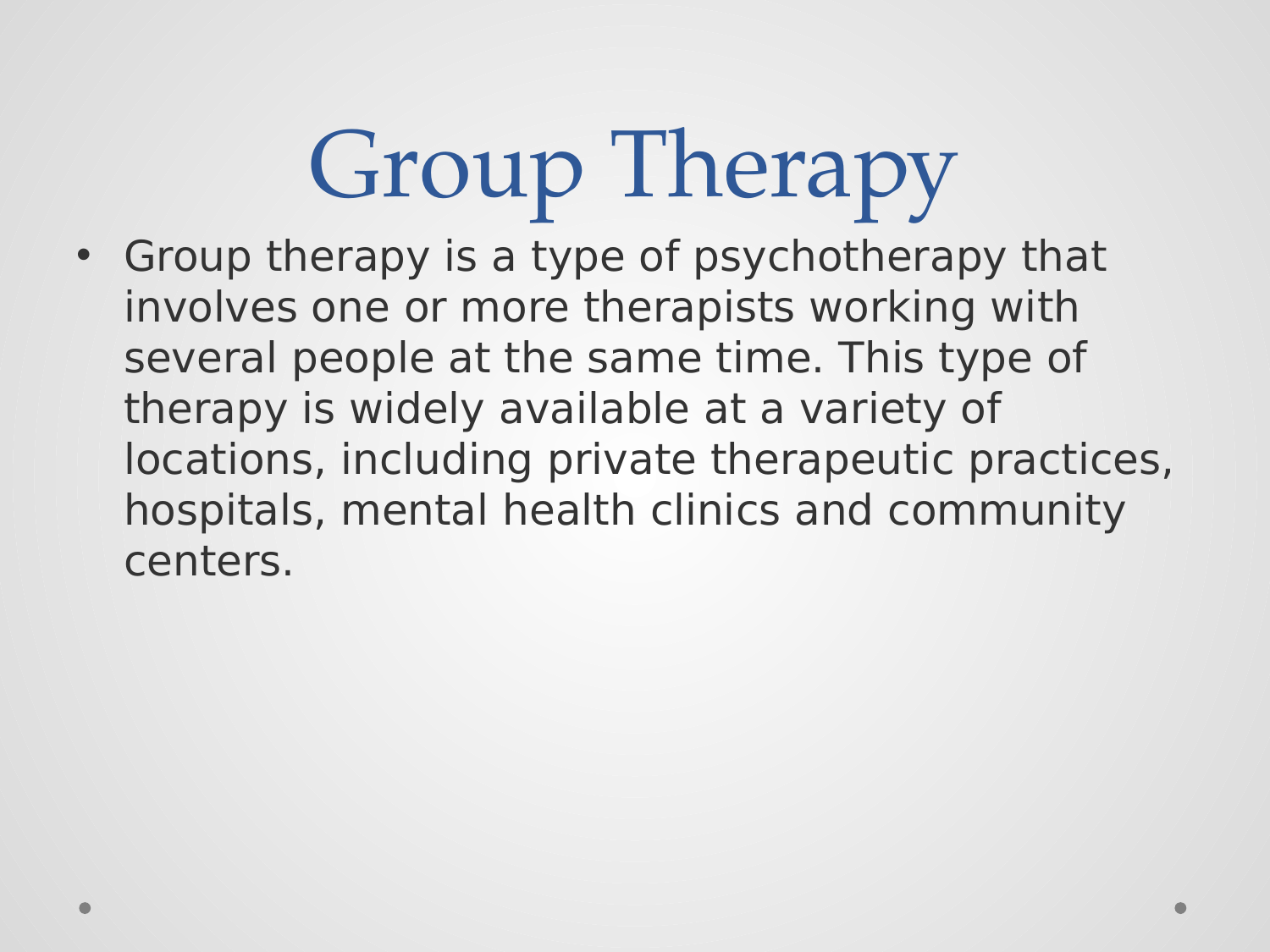

# Group Therapy
Group therapy is a type of psychotherapy that involves one or more therapists working with several people at the same time. This type of therapy is widely available at a variety of locations, including private therapeutic practices, hospitals, mental health clinics and community centers.